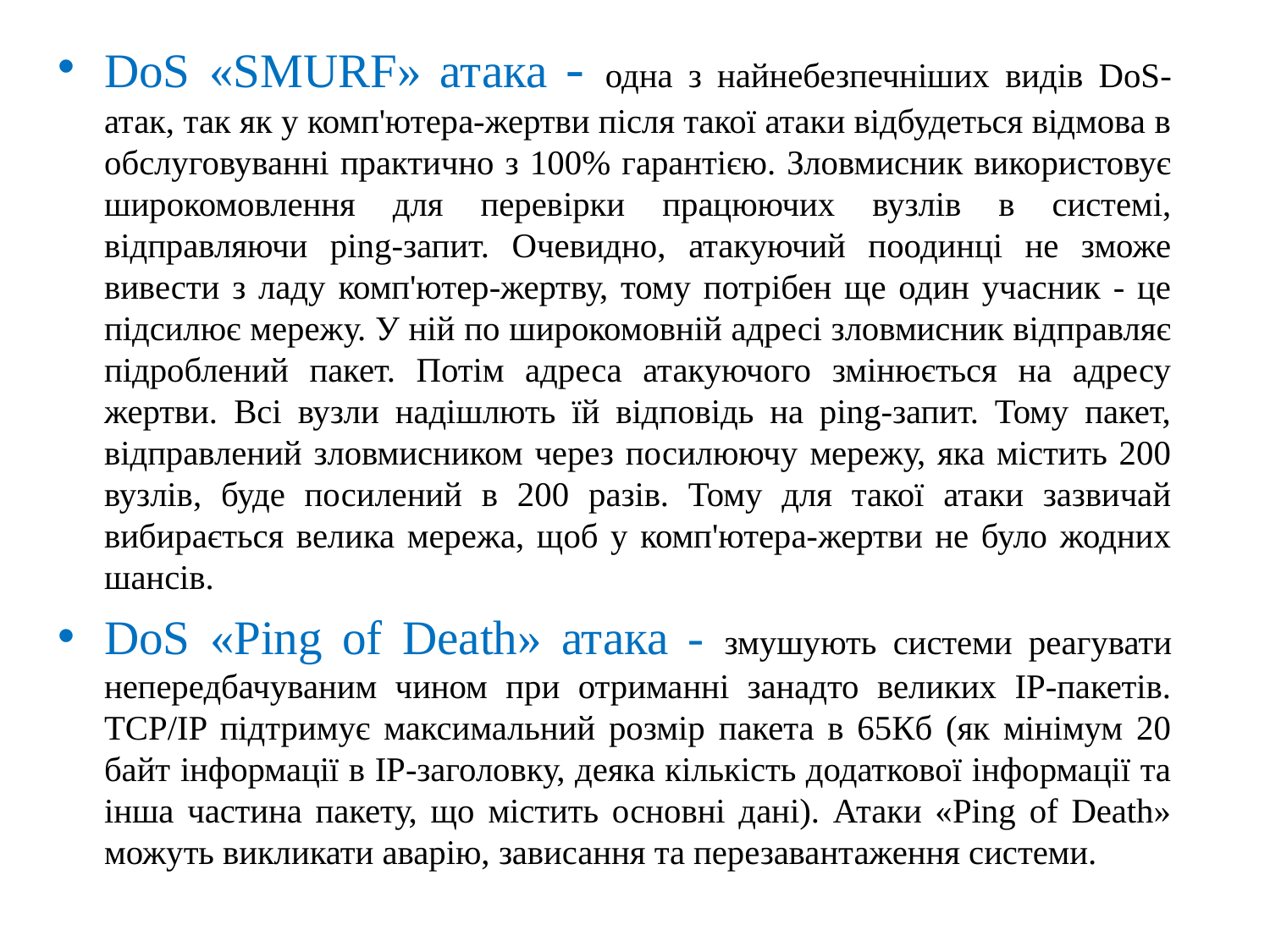

DoS «SMURF» атака - одна з найнебезпечніших видів DoS-атак, так як у комп'ютера-жертви після такої атаки відбудеться відмова в обслуговуванні практично з 100% гарантією. Зловмисник використовує широкомовлення для перевірки працюючих вузлів в системі, відправляючи ping-запит. Очевидно, атакуючий поодинці не зможе вивести з ладу комп'ютер-жертву, тому потрібен ще один учасник - це підсилює мережу. У ній по широкомовній адресі зловмисник відправляє підроблений пакет. Потім адреса атакуючого змінюється на адресу жертви. Всі вузли надішлють їй відповідь на ping-запит. Тому пакет, відправлений зловмисником через посилюючу мережу, яка містить 200 вузлів, буде посилений в 200 разів. Тому для такої атаки зазвичай вибирається велика мережа, щоб у комп'ютера-жертви не було жодних шансів.
DoS «Ping of Death» атака - змушують системи реагувати непередбачуваним чином при отриманні занадто великих IP-пакетів. TCP/IP підтримує максимальний розмір пакета в 65Кб (як мінімум 20 байт інформації в IP-заголовку, деяка кількість додаткової інформації та інша частина пакету, що містить основні дані). Атаки «Ping of Death» можуть викликати аварію, зависання та перезавантаження системи.